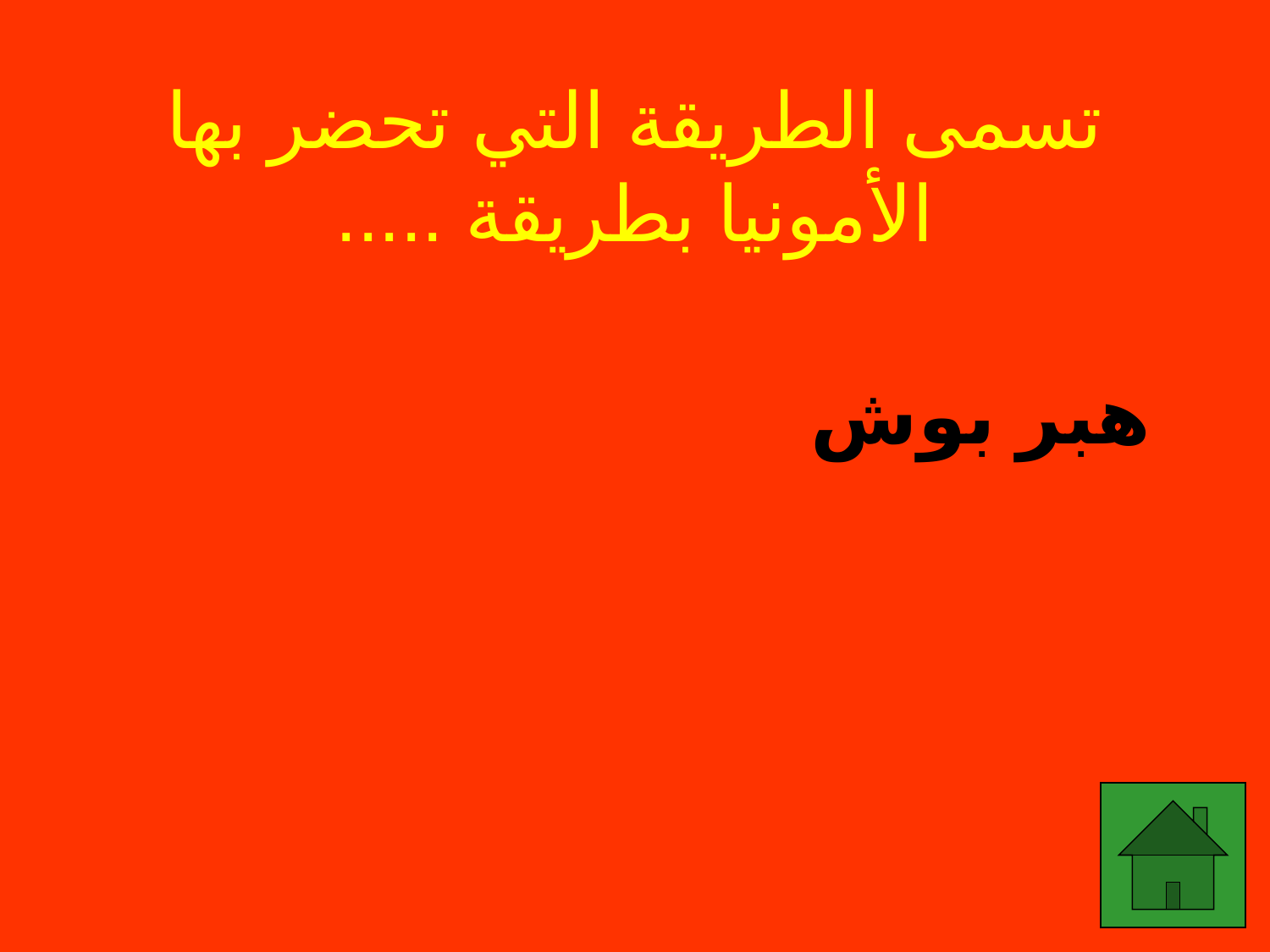

# تسمى الطريقة التي تحضر بها الأمونيا بطريقة .....
هبر بوش